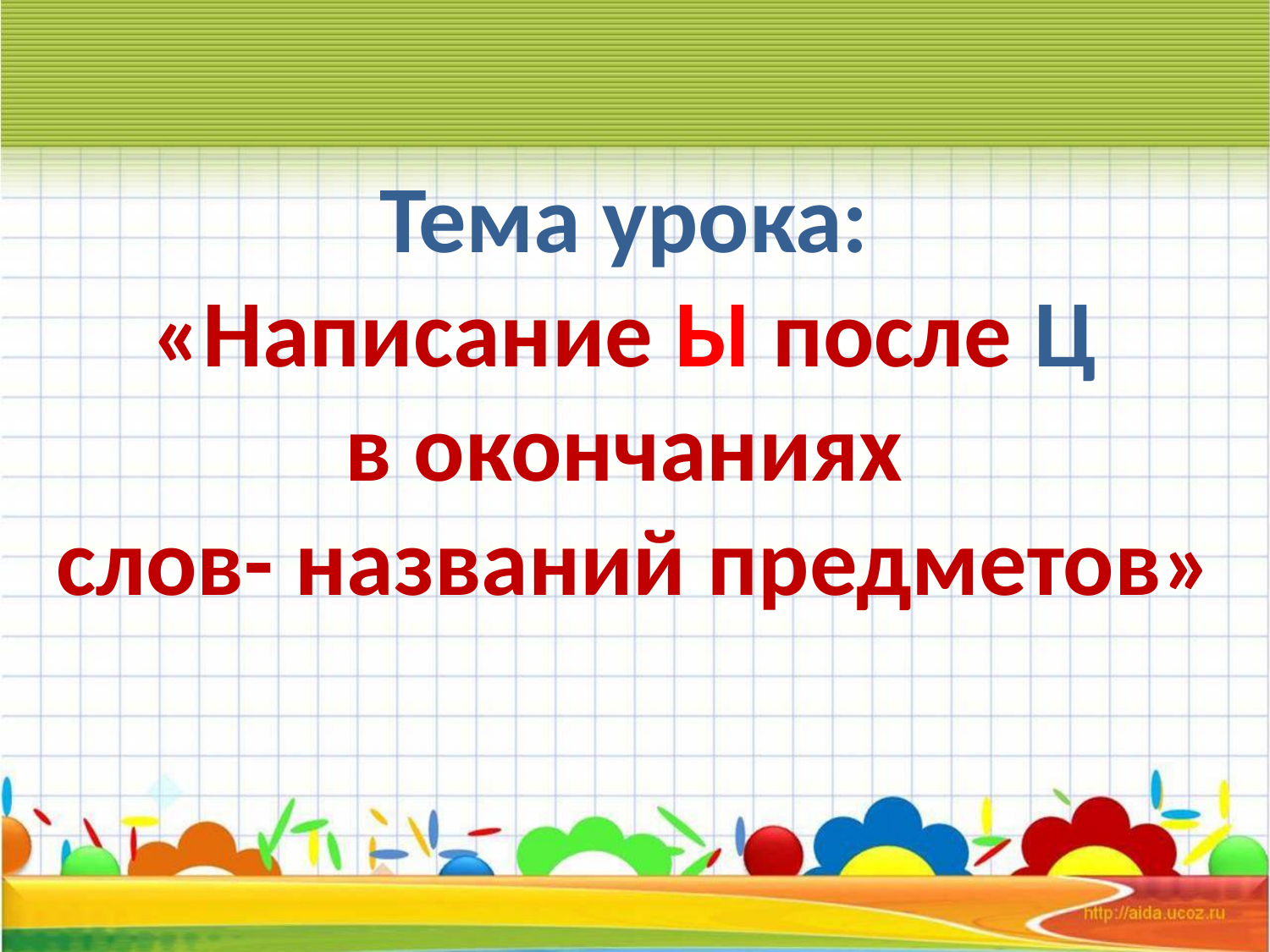

# Тема урока: «Написание Ы после Ц в окончаниях слов- названий предметов»